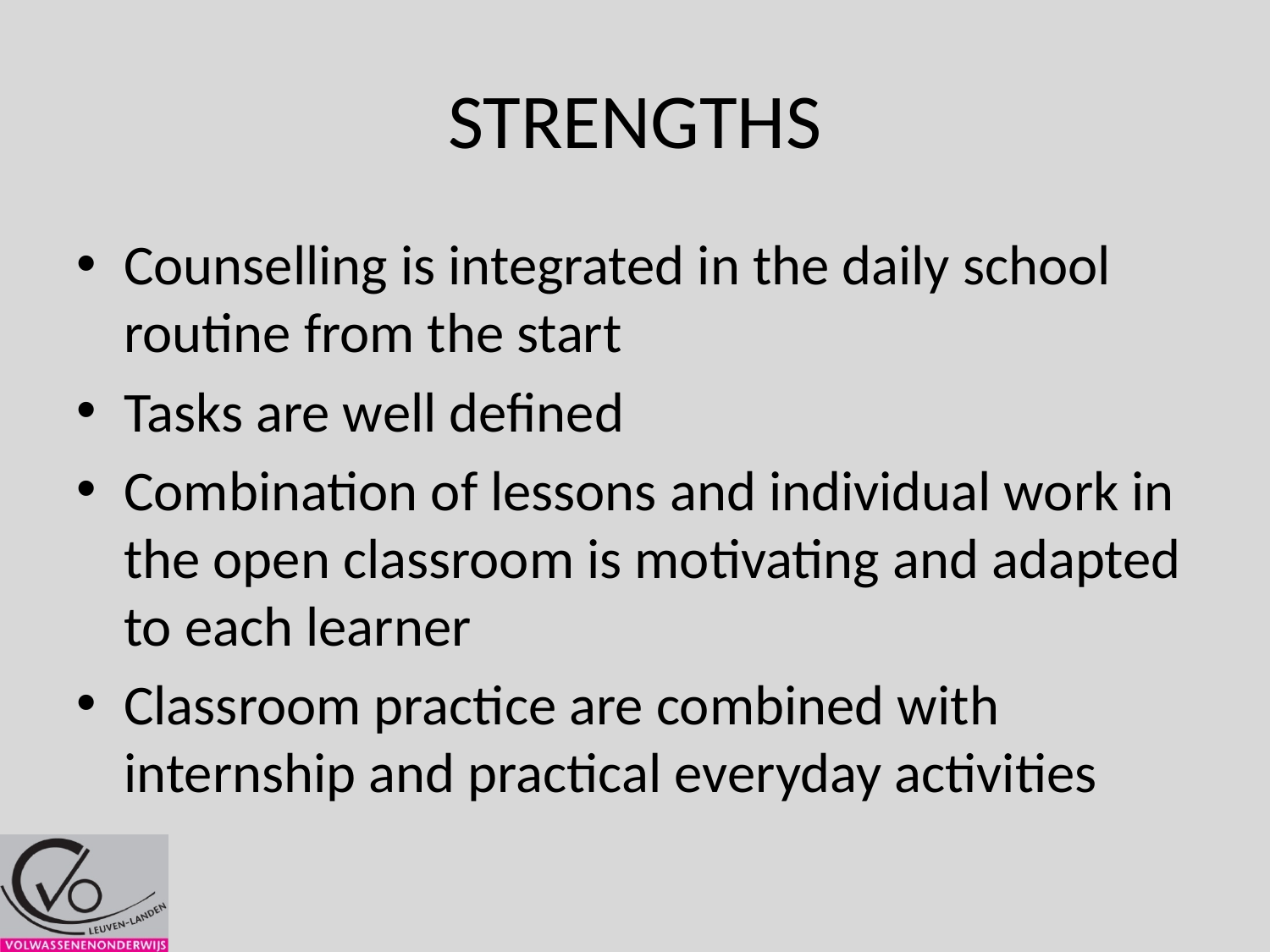

# STRENGTHS
Counselling is integrated in the daily school routine from the start
Tasks are well defined
Combination of lessons and individual work in the open classroom is motivating and adapted to each learner
Classroom practice are combined with internship and practical everyday activities